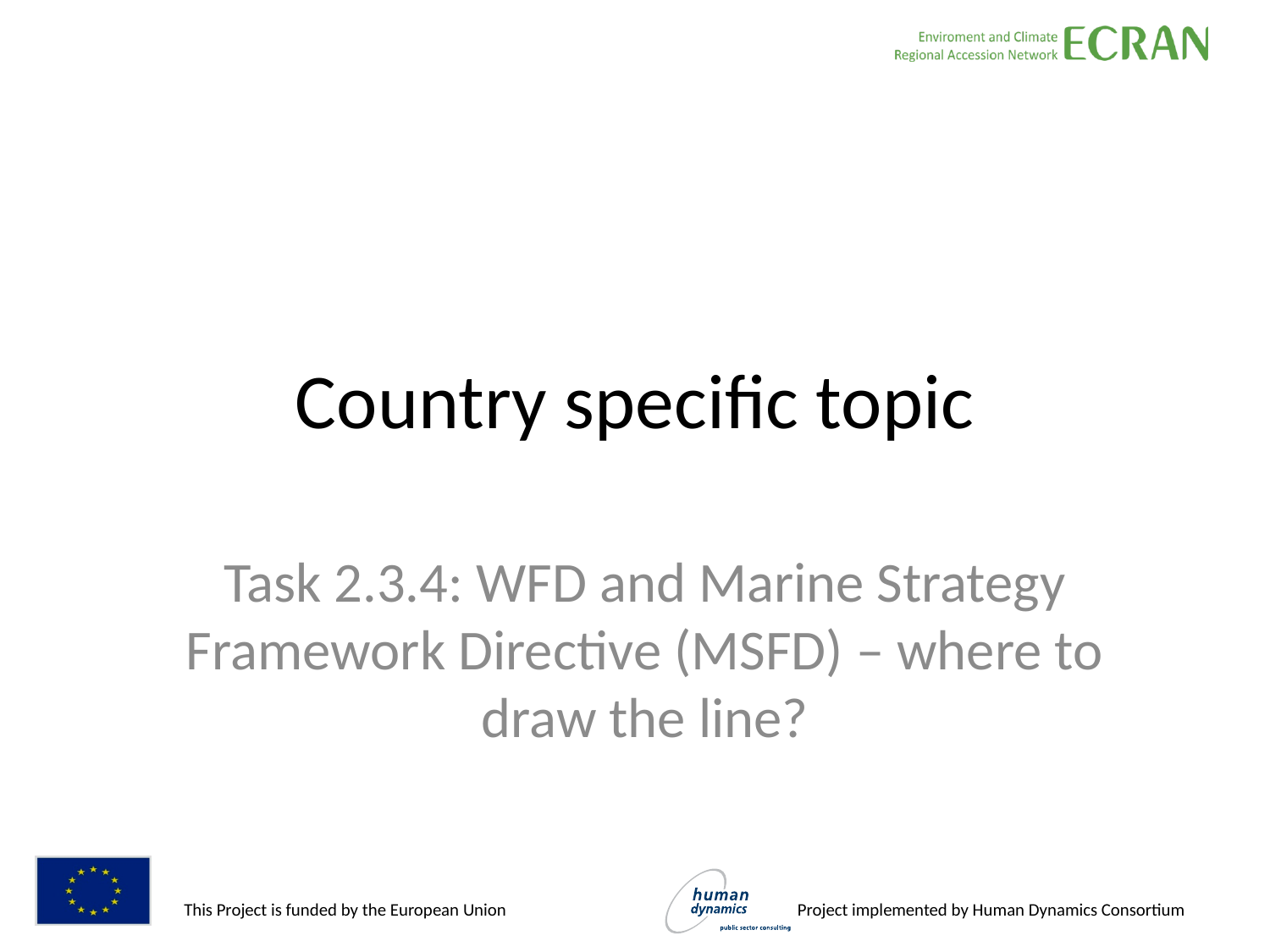

# Country specific topic
Task 2.3.4: WFD and Marine Strategy Framework Directive (MSFD) – where to draw the line?